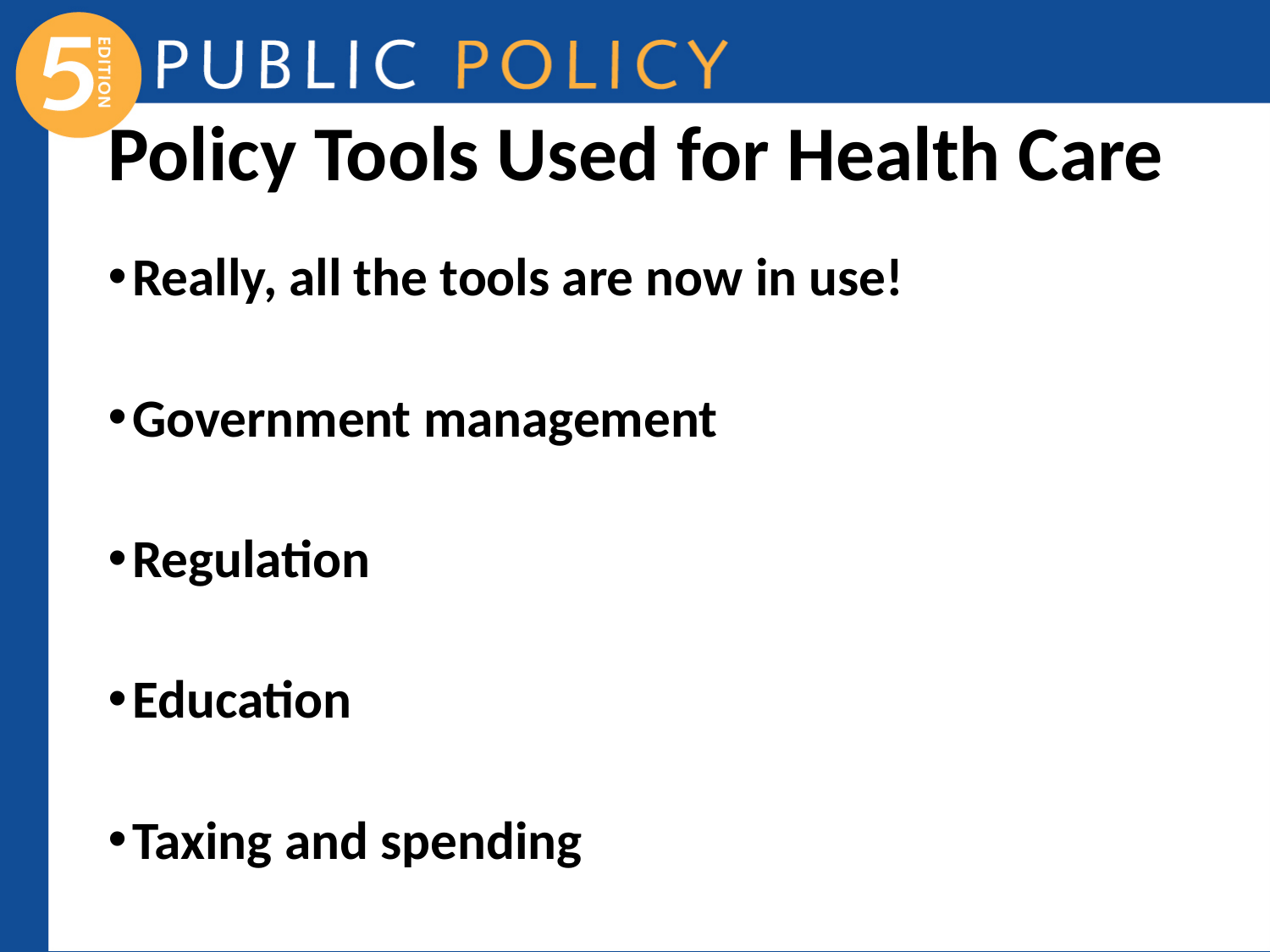

# Policy Tools Used for Health Care
Really, all the tools are now in use!

Government management

Regulation

Education

Taxing and spending